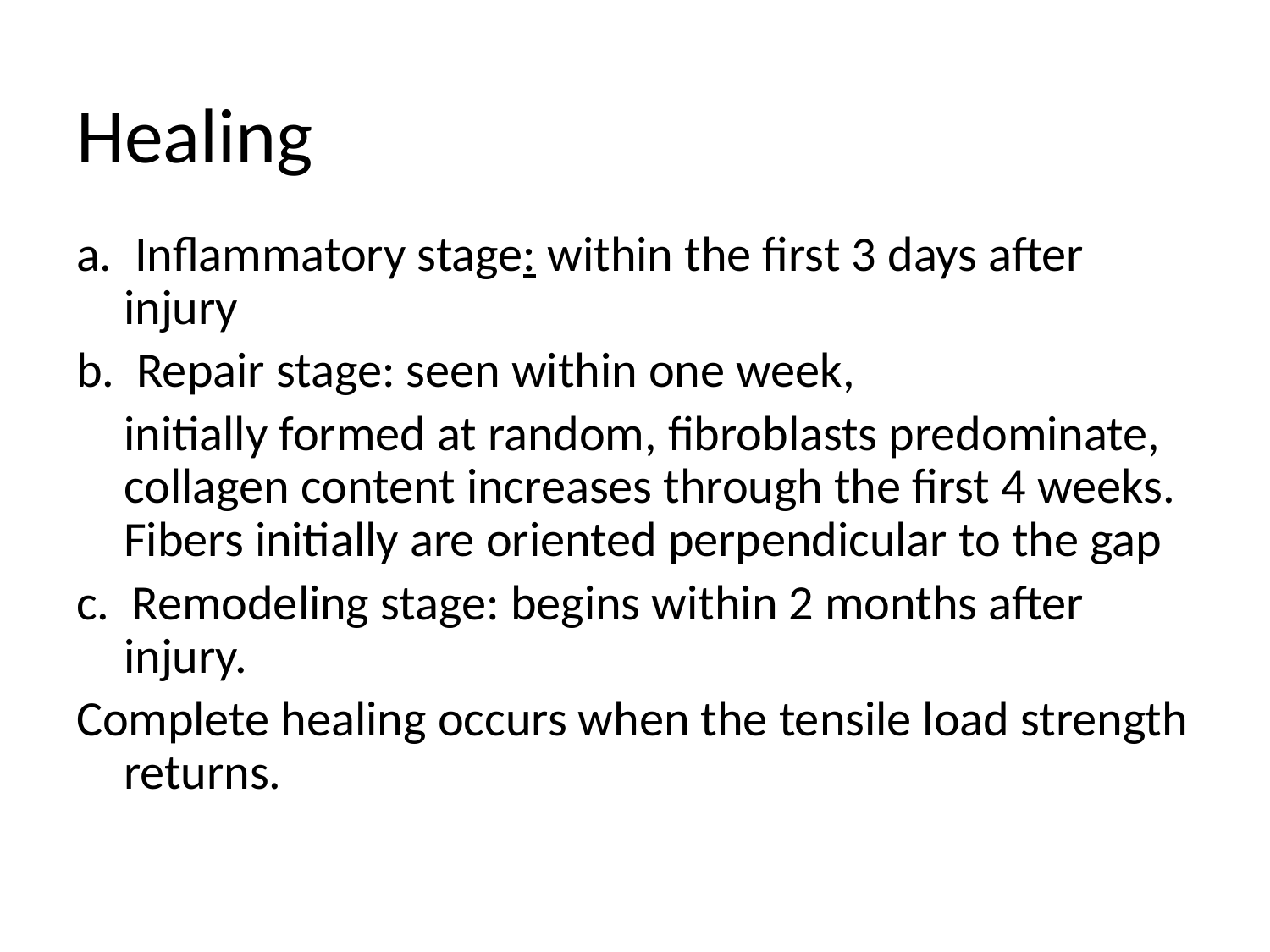

# Healing
a.  Inflammatory stage: within the first 3 days after injury
b.  Repair stage: seen within one week,
	initially formed at random, fibroblasts predominate, collagen content increases through the first 4 weeks.  Fibers initially are oriented perpendicular to the gap
c.  Remodeling stage: begins within 2 months after injury.
Complete healing occurs when the tensile load strength returns.